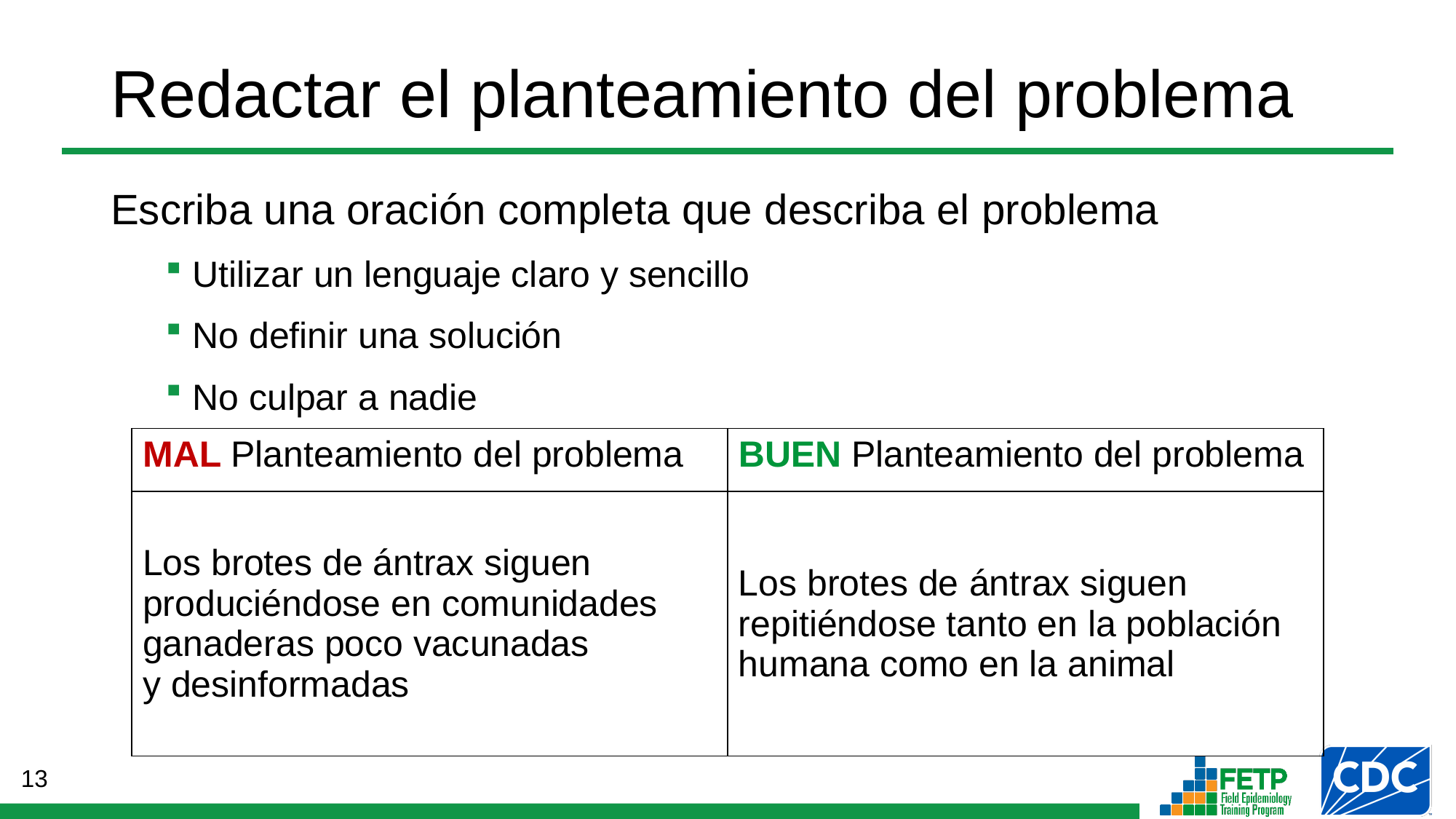

# Redactar el planteamiento del problema
Escriba una oración completa que describa el problema
Utilizar un lenguaje claro y sencillo
No definir una solución
No culpar a nadie
| MAL Planteamiento del problema | BUEN Planteamiento del problema |
| --- | --- |
| Los brotes de ántrax siguen produciéndose en comunidades ganaderas poco vacunadas y desinformadas | Los brotes de ántrax siguen repitiéndose tanto en la población humana como en la animal |